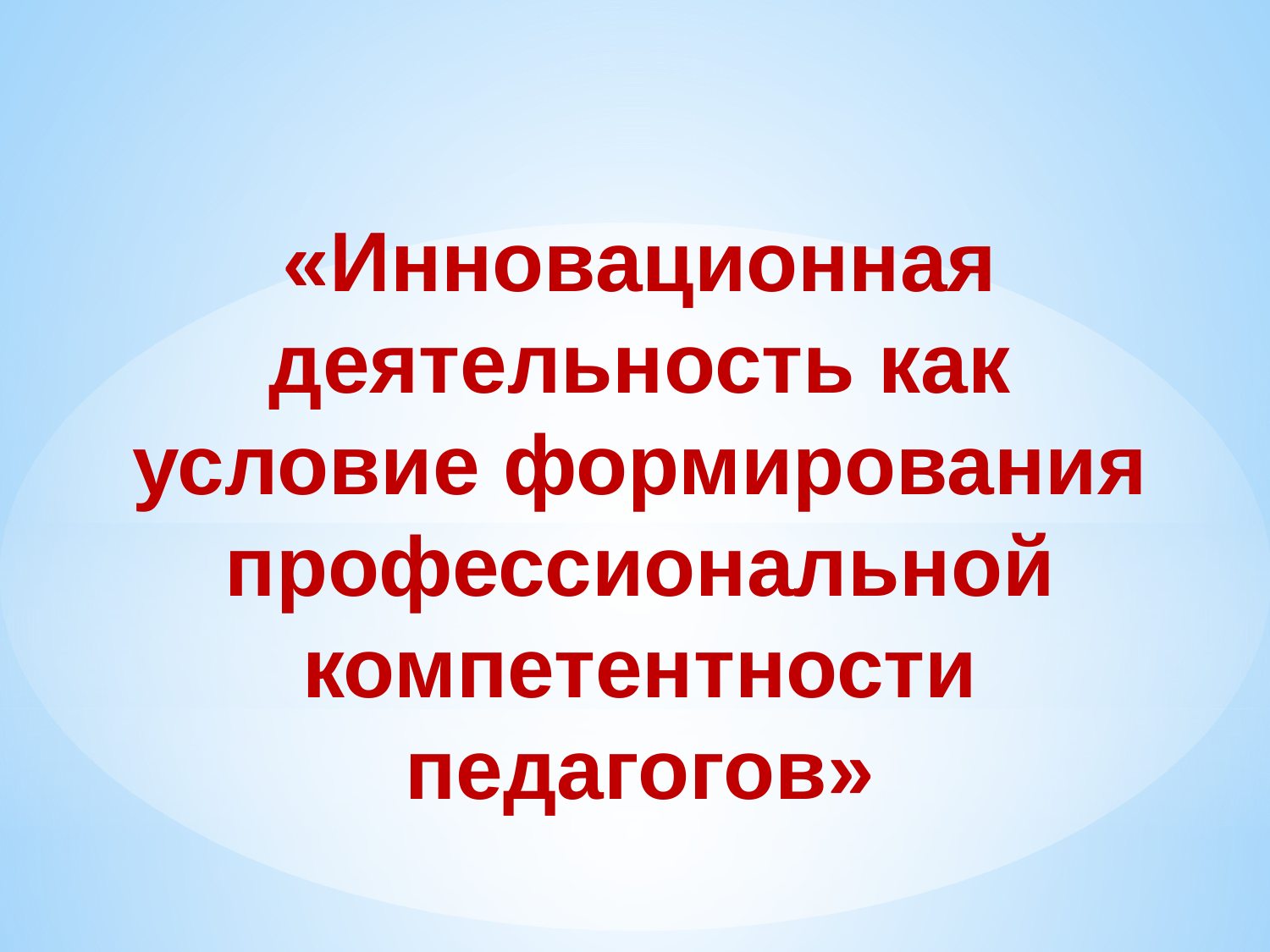

«Инновационная деятельность как условие формирования профессиональной компетентности педагогов»